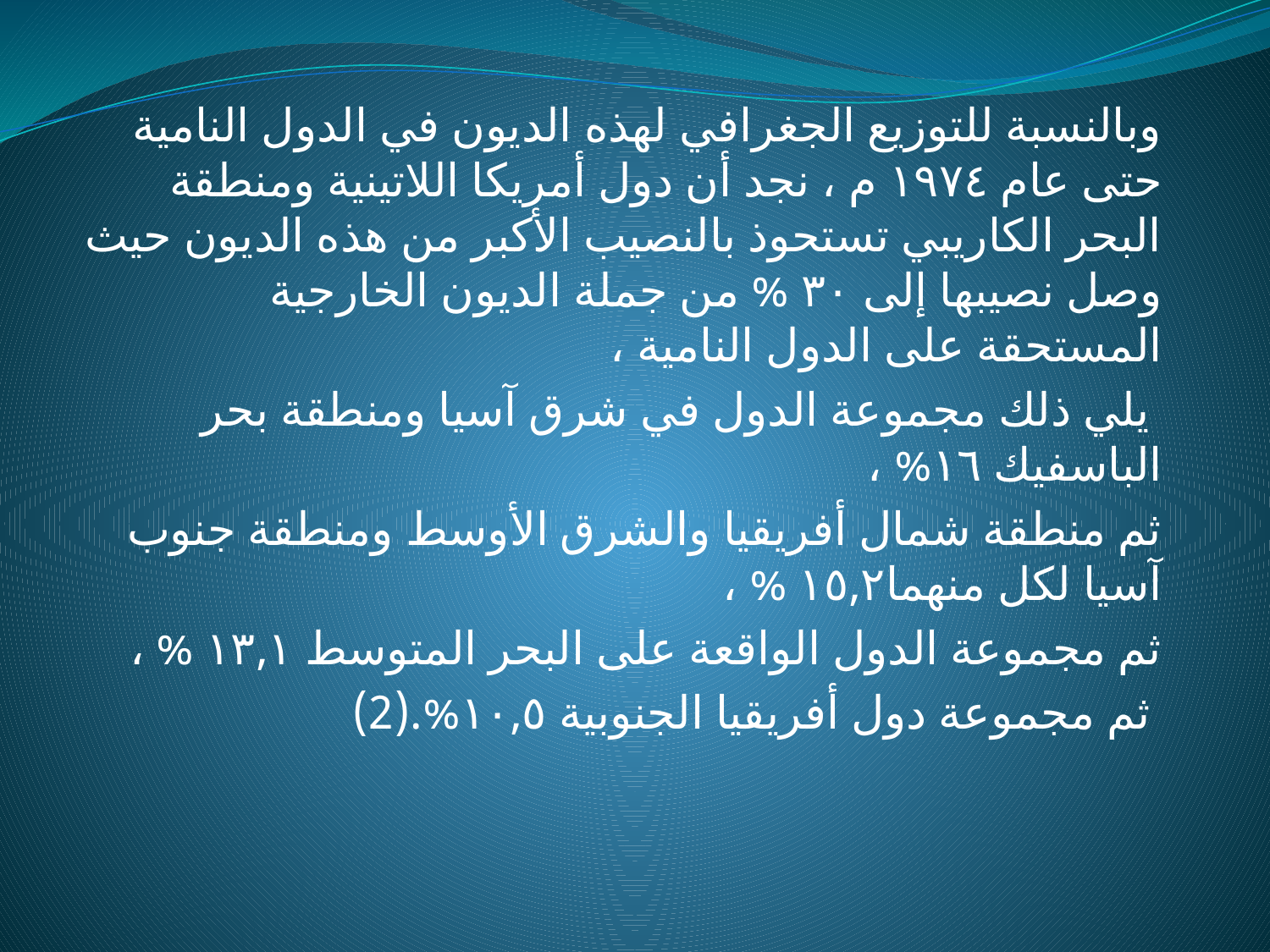

وبالنسبة للتوزيع الجغرافي لهذه الديون في الدول النامية حتى عام ١٩٧٤ م ، نجد أن دول أمريكا اللاتينية ومنطقة البحر الكاريبي تستحوذ بالنصيب الأكبر من هذه الديون حيث وصل نصيبها إلى ٣٠ % من جملة الديون الخارجية المستحقة على الدول النامية ،
 يلي ذلك مجموعة الدول في شرق آسيا ومنطقة بحر الباسفيك ١٦% ،
ثم منطقة شمال أفريقيا والشرق الأوسط ومنطقة جنوب آسيا لكل منهما١٥,٢ % ،
ثم مجموعة الدول الواقعة على البحر المتوسط ١٣,١ % ،
 ثم مجموعة دول أفريقيا الجنوبية ١٠,٥%.(2)